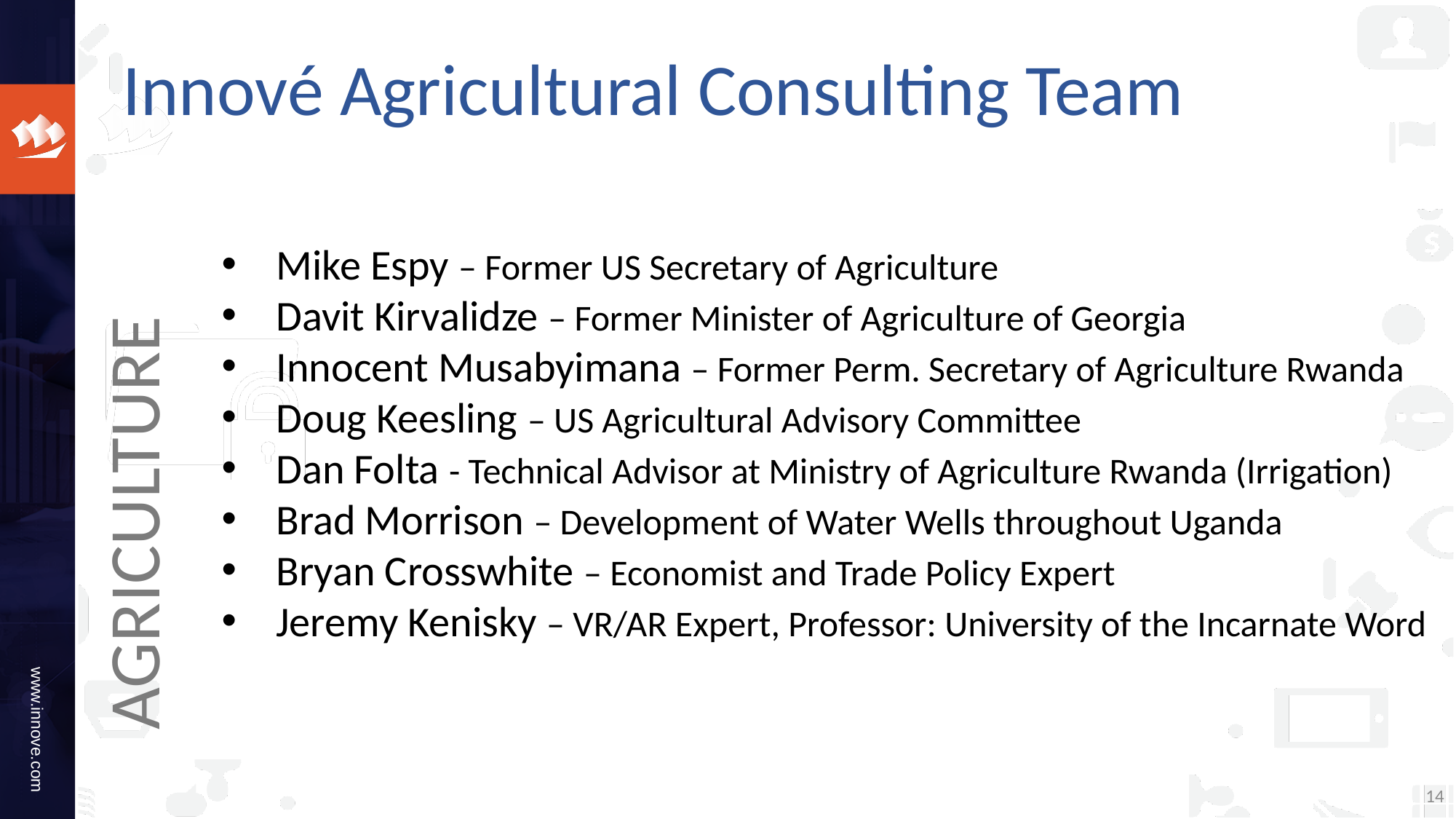

Innové Agricultural Consulting Team
Mike Espy – Former US Secretary of Agriculture
Davit Kirvalidze – Former Minister of Agriculture of Georgia
Innocent Musabyimana – Former Perm. Secretary of Agriculture Rwanda
Doug Keesling – US Agricultural Advisory Committee
Dan Folta - Technical Advisor at Ministry of Agriculture Rwanda (Irrigation)
Brad Morrison – Development of Water Wells throughout Uganda
Bryan Crosswhite – Economist and Trade Policy Expert
Jeremy Kenisky – VR/AR Expert, Professor: University of the Incarnate Word
AGRICULTURE
14